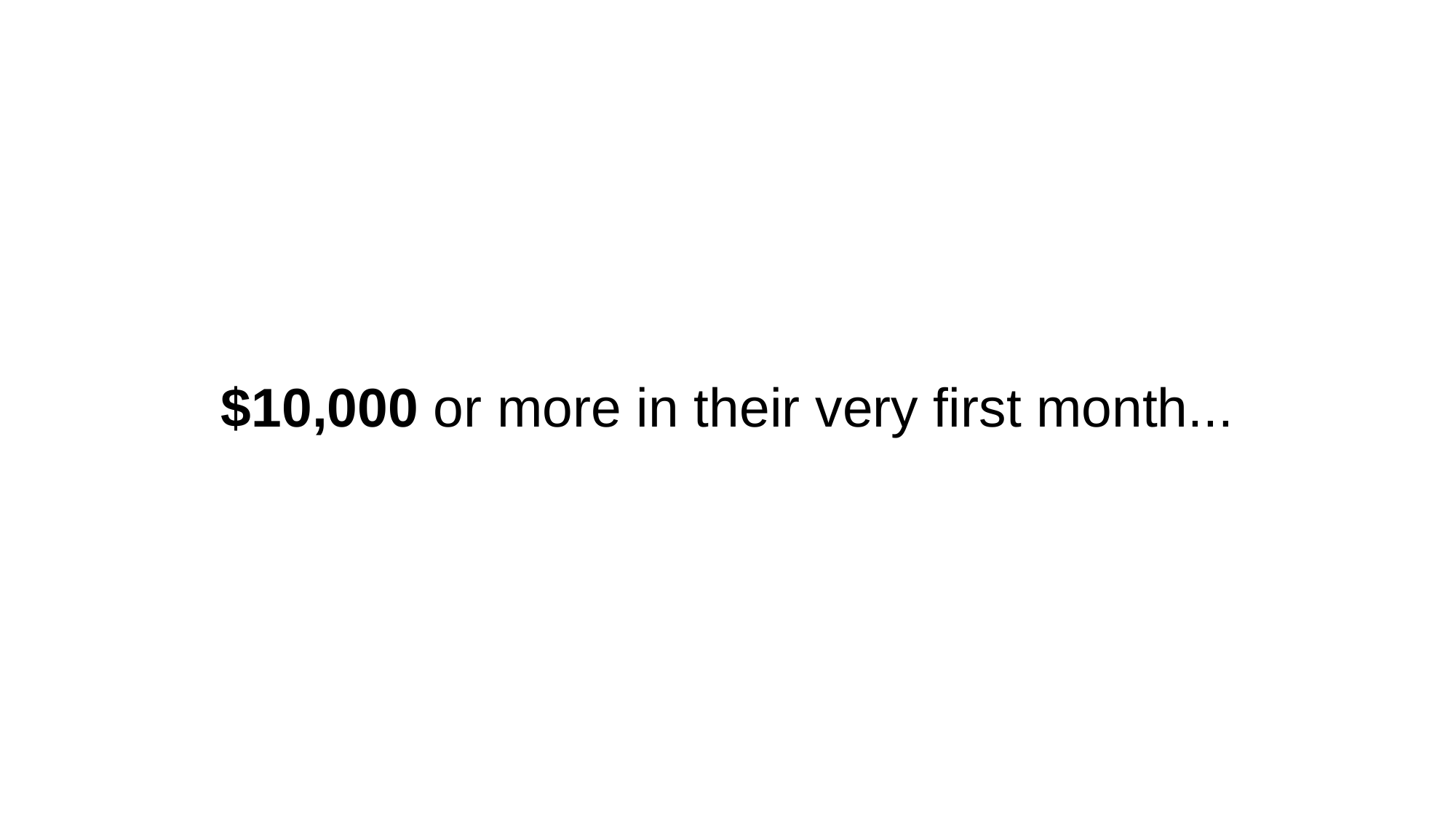

# $10,000 or more in their very first month...